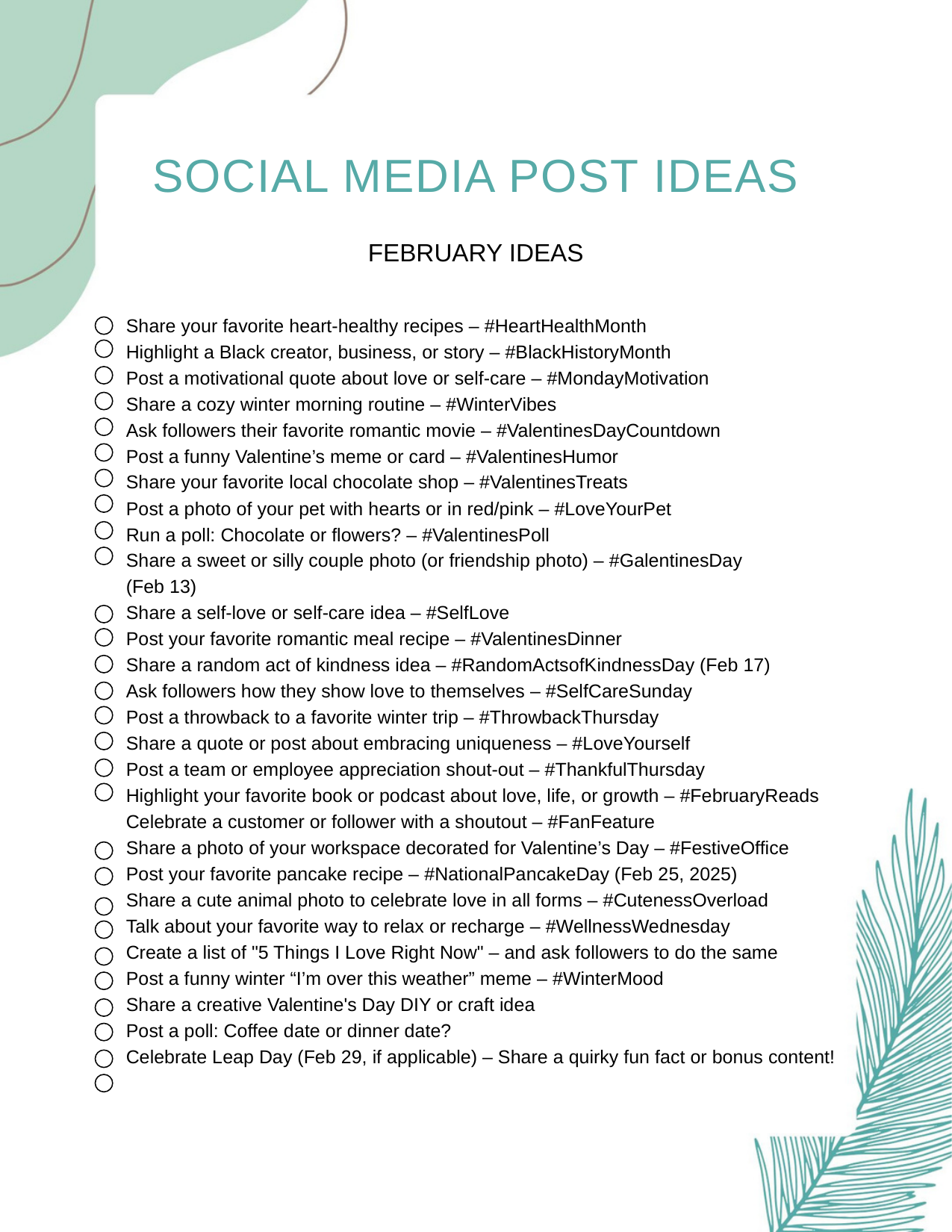

SOCIAL MEDIA POST IDEAS
FEBRUARY IDEAS
Share your favorite heart-healthy recipes – #HeartHealthMonth
Highlight a Black creator, business, or story – #BlackHistoryMonth
Post a motivational quote about love or self-care – #MondayMotivation
Share a cozy winter morning routine – #WinterVibes
Ask followers their favorite romantic movie – #ValentinesDayCountdown
Post a funny Valentine’s meme or card – #ValentinesHumor
Share your favorite local chocolate shop – #ValentinesTreats
Post a photo of your pet with hearts or in red/pink – #LoveYourPet
Run a poll: Chocolate or flowers? – #ValentinesPoll
Share a sweet or silly couple photo (or friendship photo) – #GalentinesDay
(Feb 13)
Share a self-love or self-care idea – #SelfLove
Post your favorite romantic meal recipe – #ValentinesDinner
Share a random act of kindness idea – #RandomActsofKindnessDay (Feb 17)
Ask followers how they show love to themselves – #SelfCareSunday
Post a throwback to a favorite winter trip – #ThrowbackThursday
Share a quote or post about embracing uniqueness – #LoveYourself
Post a team or employee appreciation shout-out – #ThankfulThursday
Highlight your favorite book or podcast about love, life, or growth – #FebruaryReads
Celebrate a customer or follower with a shoutout – #FanFeature
Share a photo of your workspace decorated for Valentine’s Day – #FestiveOffice
Post your favorite pancake recipe – #NationalPancakeDay (Feb 25, 2025)
Share a cute animal photo to celebrate love in all forms – #CutenessOverload
Talk about your favorite way to relax or recharge – #WellnessWednesday
Create a list of "5 Things I Love Right Now" – and ask followers to do the same
Post a funny winter “I’m over this weather” meme – #WinterMood
Share a creative Valentine's Day DIY or craft idea
Post a poll: Coffee date or dinner date?
Celebrate Leap Day (Feb 29, if applicable) – Share a quirky fun fact or bonus content!